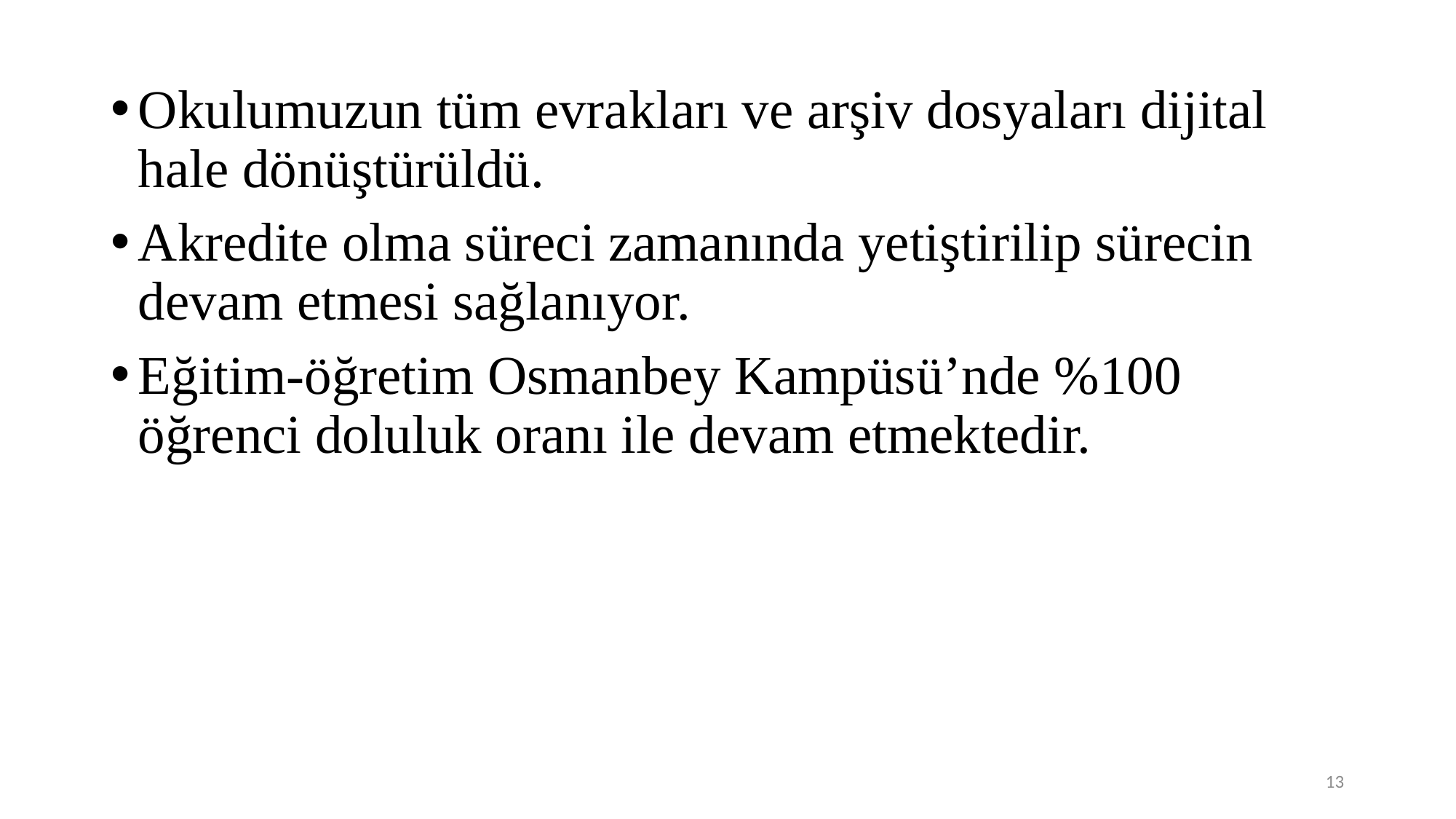

Okulumuzun tüm evrakları ve arşiv dosyaları dijital hale dönüştürüldü.
Akredite olma süreci zamanında yetiştirilip sürecin devam etmesi sağlanıyor.
Eğitim-öğretim Osmanbey Kampüsü’nde %100 öğrenci doluluk oranı ile devam etmektedir.
13